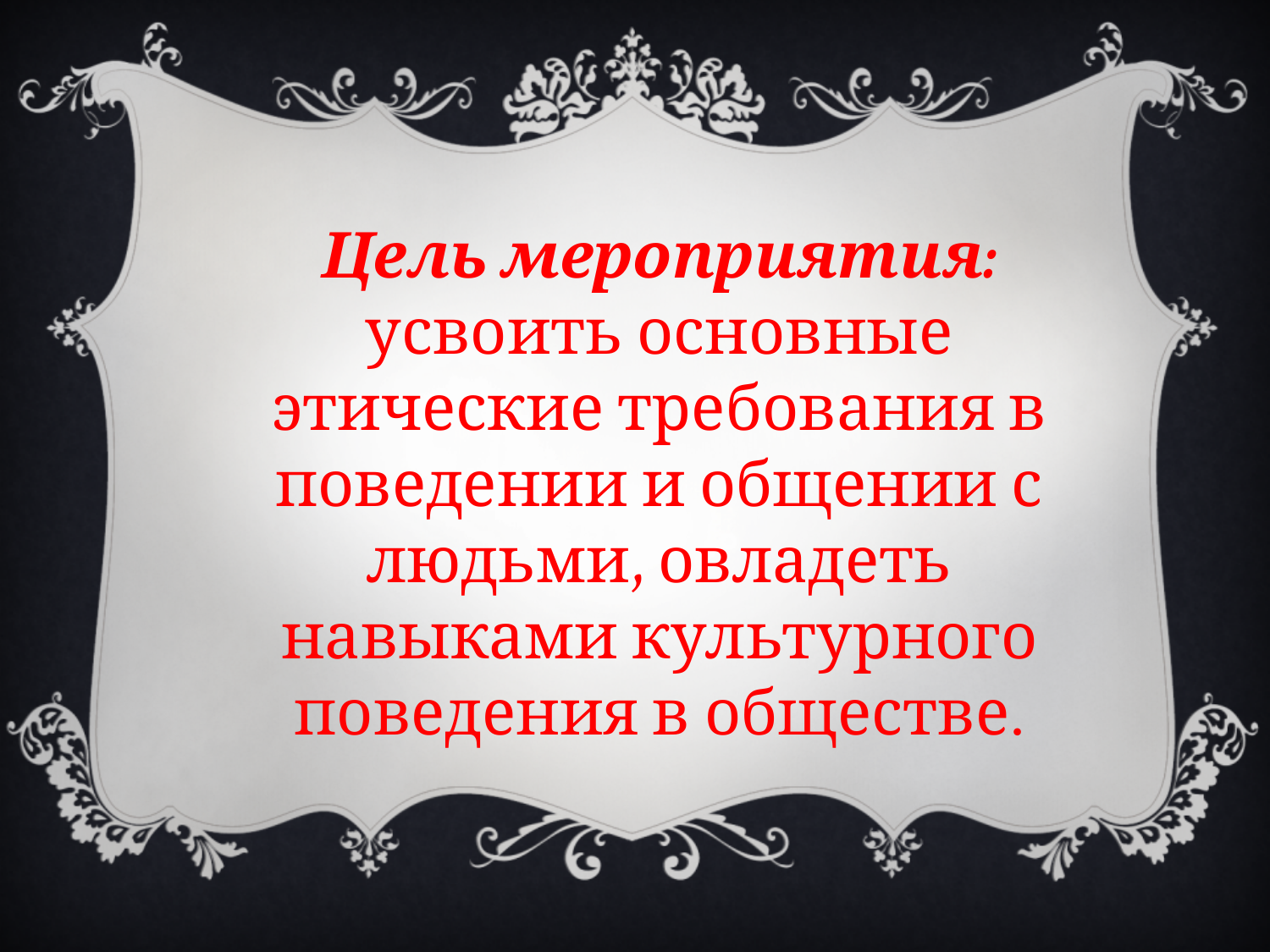

Цель мероприятия: усвоить основные этические требования в поведении и общении с людьми, овладеть навыками культурного поведения в обществе.